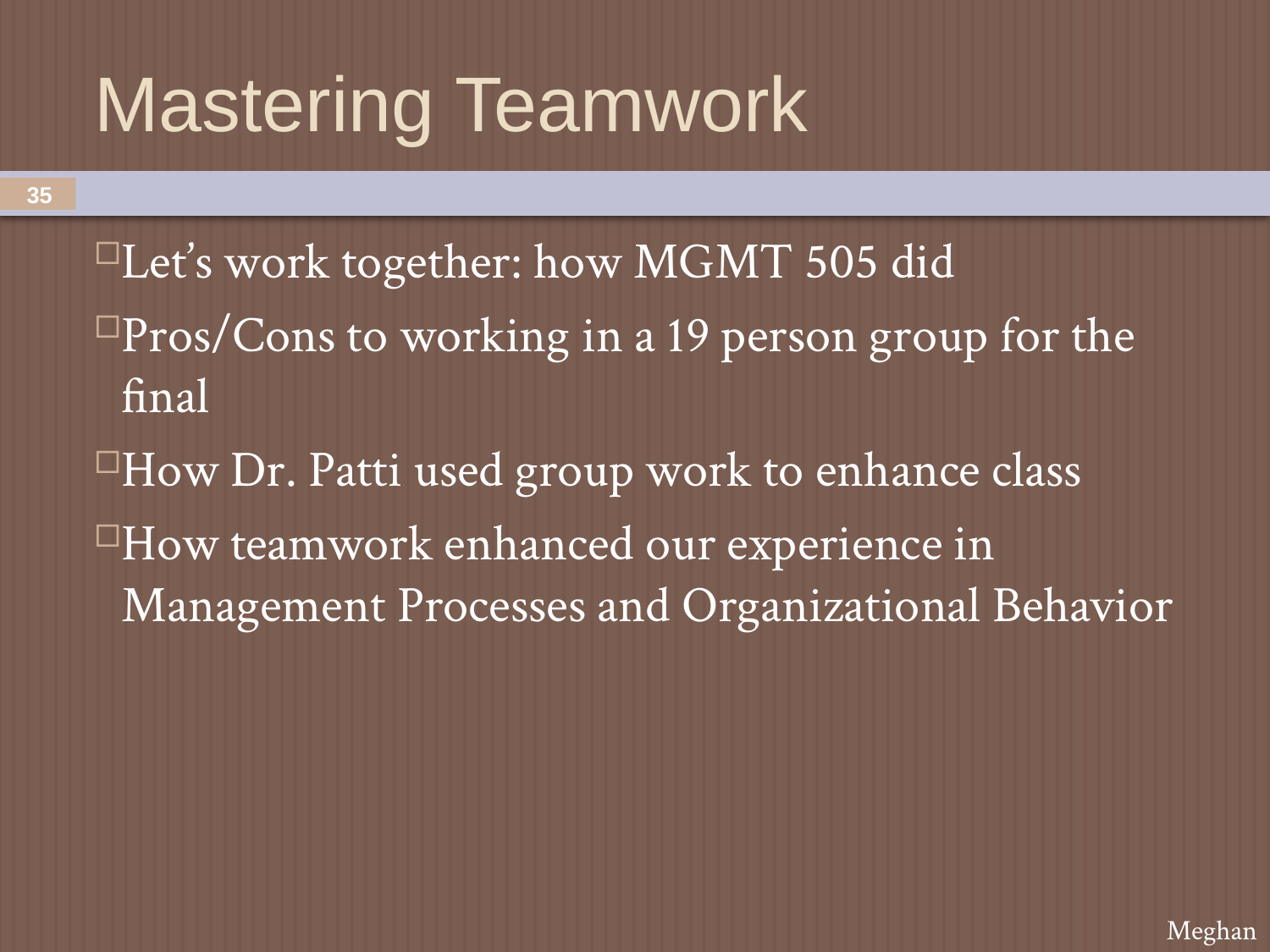

# Mastering Teamwork

35

Let’s work together: how MGMT 505 did
Pros/Cons to working in a 19 person group for the final
How Dr. Patti used group work to enhance class
How teamwork enhanced our experience in Management Processes and Organizational Behavior
Meghan